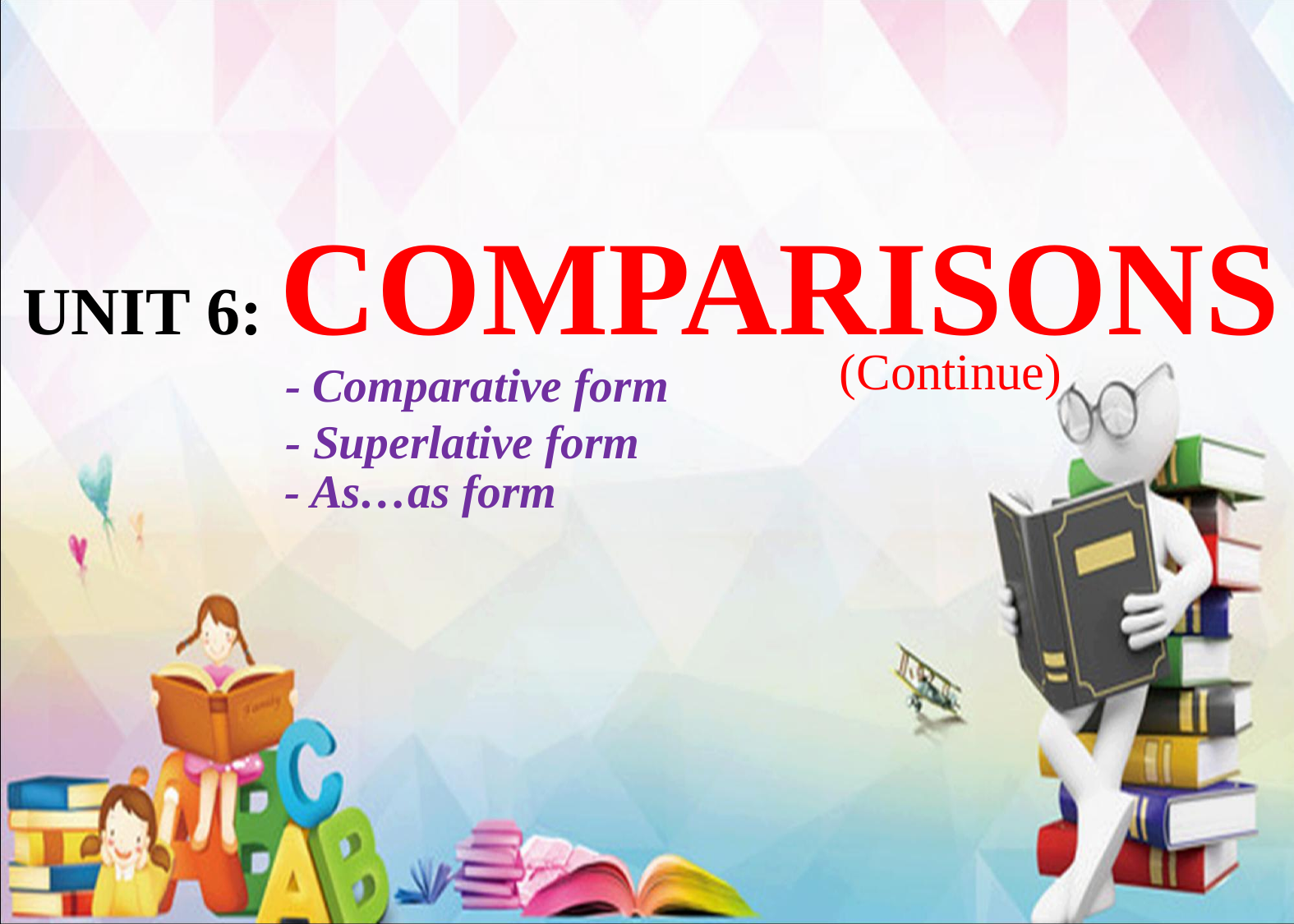

UNIT 6: COMPARISONS
(Continue)
- Comparative form
- Superlative form
- As…as form